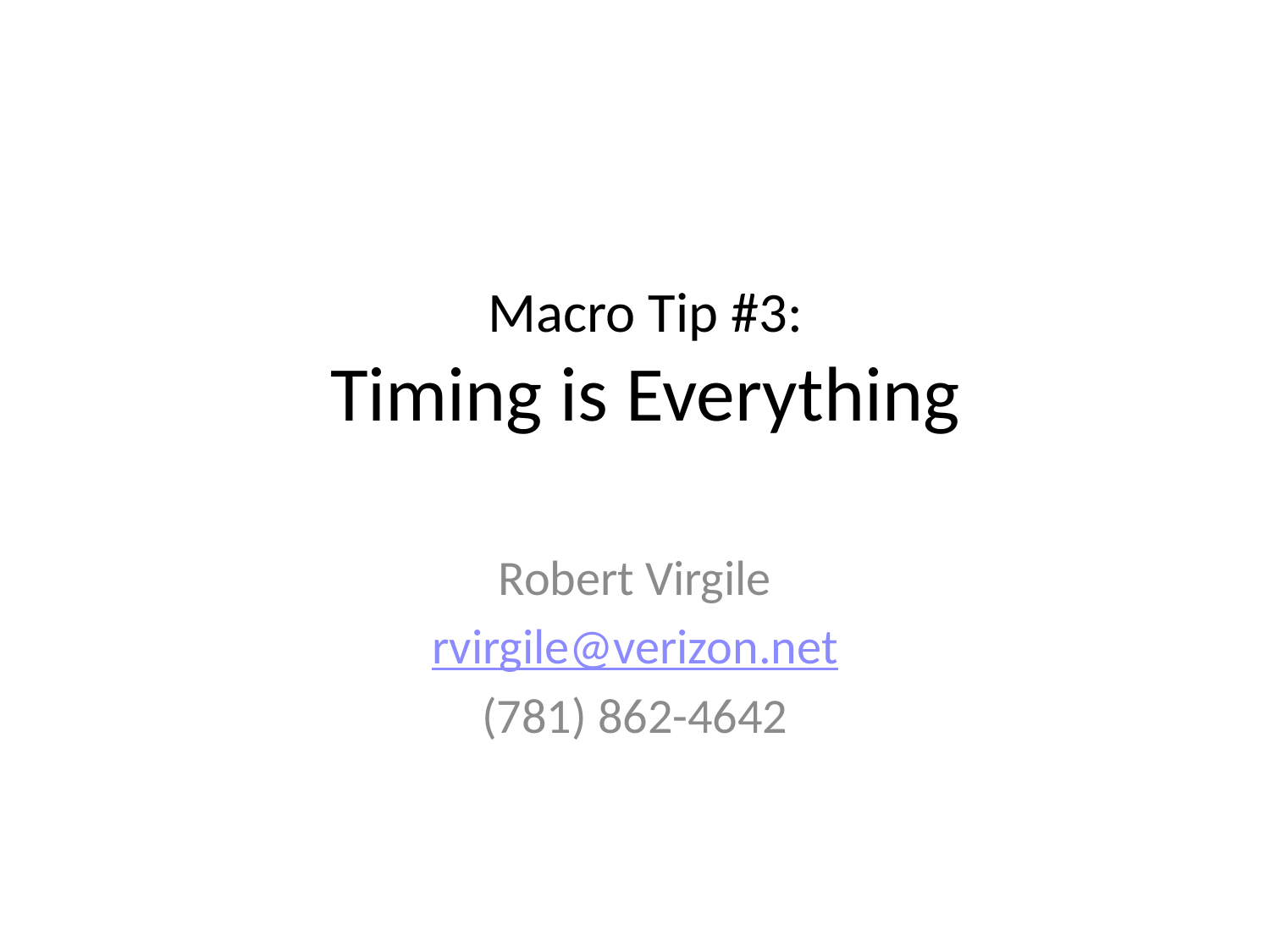

# Macro Tip #3: Timing is Everything
Robert Virgile
rvirgile@verizon.net
(781) 862-4642